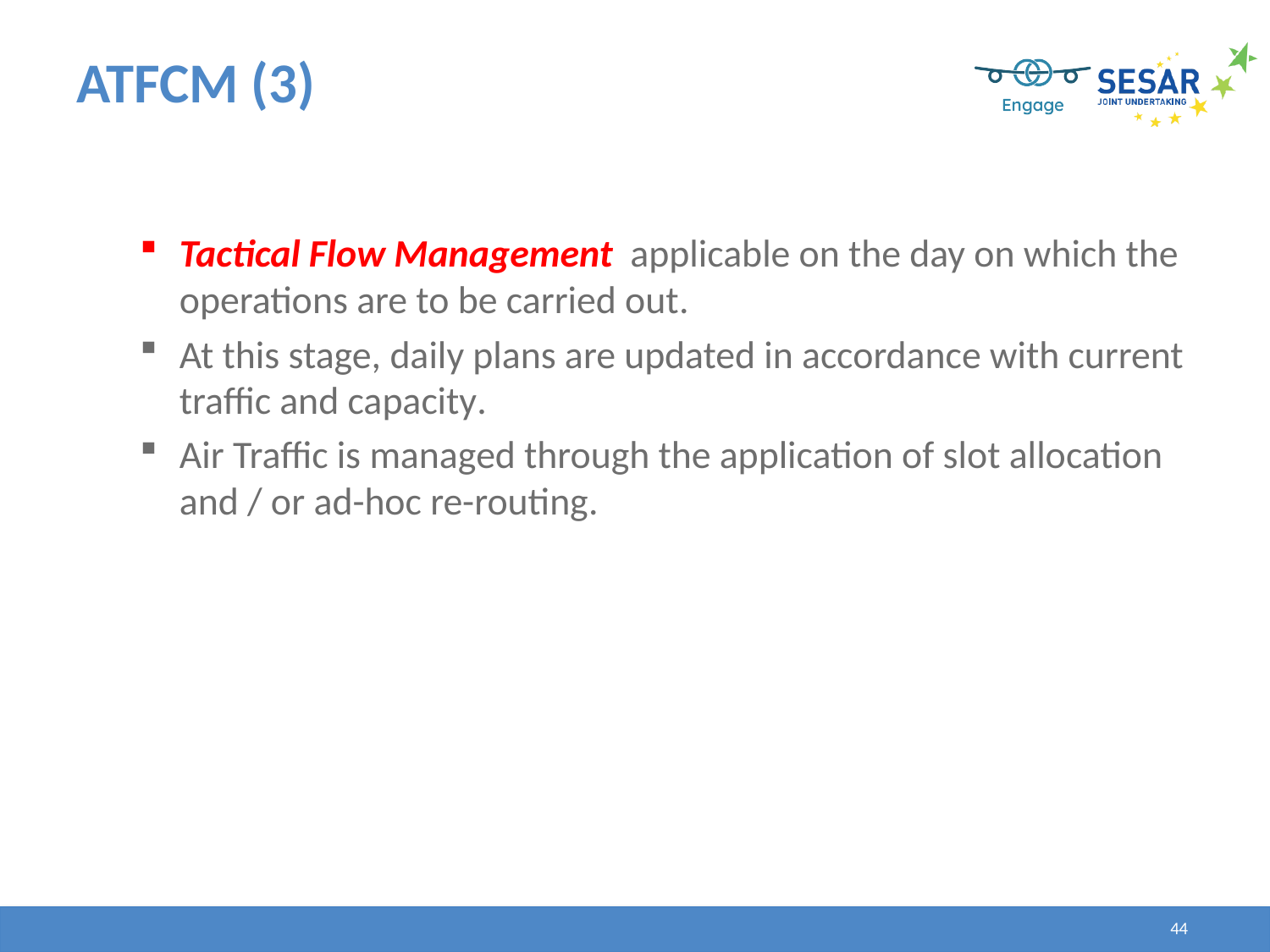

# ATFCM (3)
Tactical Flow Management  applicable on the day on which the operations are to be carried out.
At this stage, daily plans are updated in accordance with current traffic and capacity.
Air Traffic is managed through the application of slot allocation and / or ad-hoc re-routing.
44